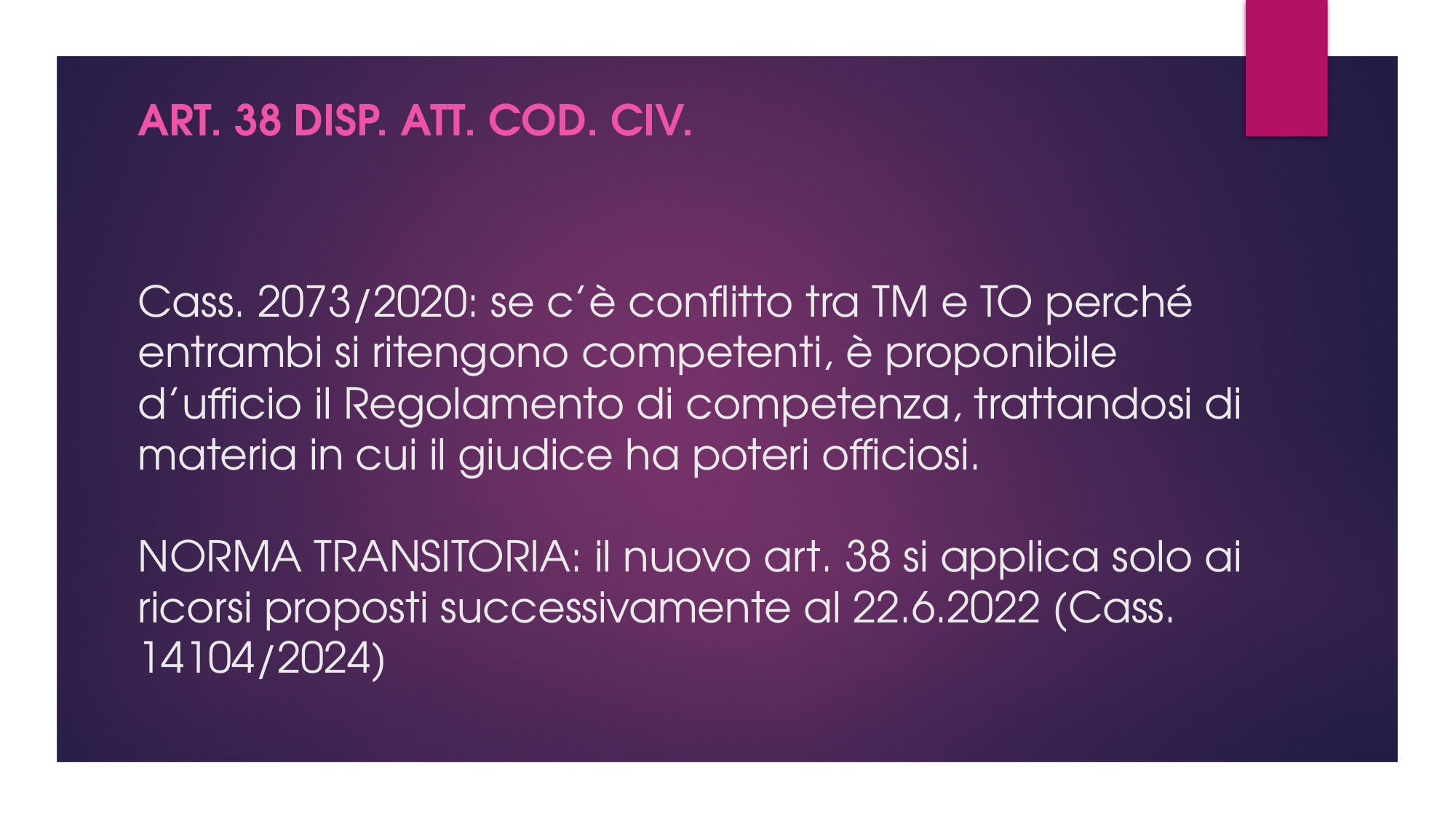

ART. 38 DISP. ATT. COD. CIV.
# Cass. 2073/2020: se c’è conflitto tra TM e TO perché entrambi si ritengono competenti, è proponibile d’ufficio il Regolamento di competenza, trattandosi di materia in cui il giudice ha poteri officiosi. NORMA TRANSITORIA: il nuovo art. 38 si applica solo ai ricorsi proposti successivamente al 22.6.2022 (Cass. 14104/2024)